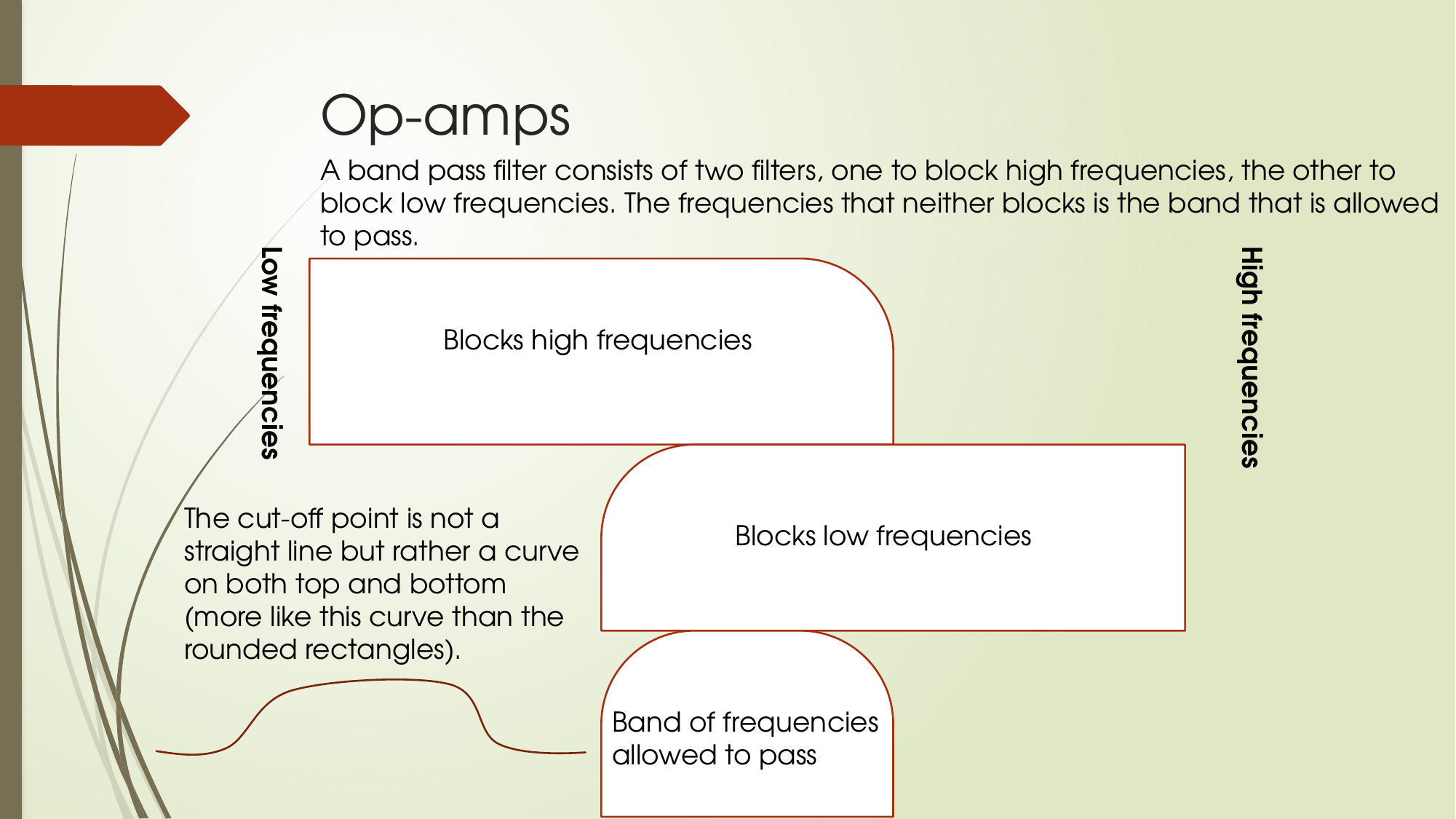

# Op-amps
A band pass filter consists of two filters, one to block high frequencies, the other to block low frequencies. The frequencies that neither blocks is the band that is allowed to pass.

Blocks high frequencies
Low frequencies
High frequencies

The cut-off point is not a straight line but rather a curve on both top and bottom (more like this curve than the rounded rectangles).
Blocks low frequencies

Band of frequencies allowed to pass